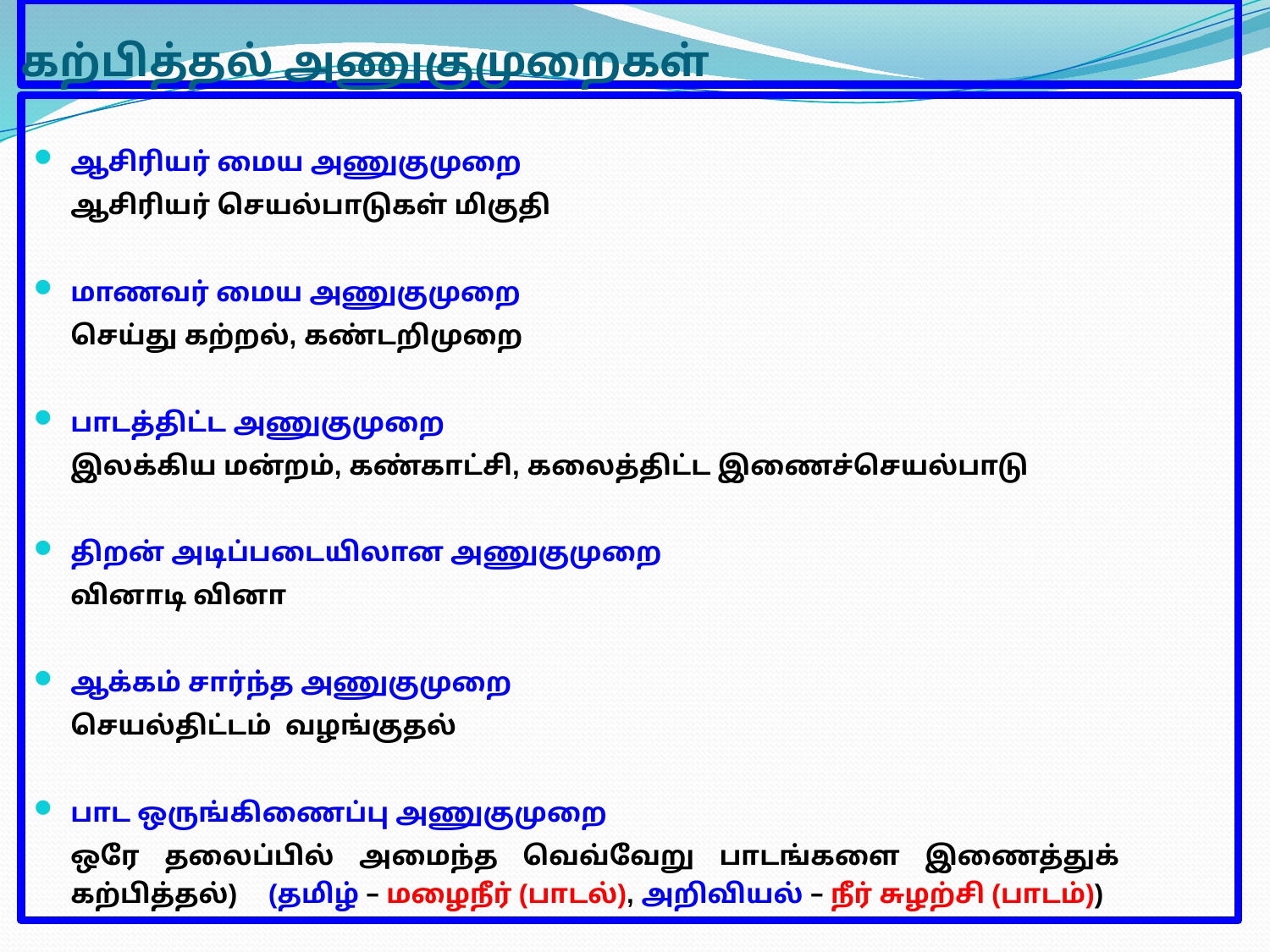

# கற்பித்தல் அணுகுமுறைகள்

ஆசிரியர் மைய அணுகுமுறை
				ஆசிரியர் செயல்பாடுகள் மிகுதி

மாணவர் மைய அணுகுமுறை
				செய்து கற்றல், கண்டறிமுறை

பாடத்திட்ட அணுகுமுறை
				இலக்கிய மன்றம், கண்காட்சி, கலைத்திட்ட இணைச்செயல்பாடு

திறன் அடிப்படையிலான அணுகுமுறை
				வினாடி வினா

ஆக்கம் சார்ந்த அணுகுமுறை
				செயல்திட்டம்  வழங்குதல்

பாட ஒருங்கிணைப்பு அணுகுமுறை
				ஒரே தலைப்பில் அமைந்த வெவ்வேறு பாடங்களை இணைத்துக் 				கற்பித்தல்) 	 (தமிழ் – மழைநீர் (பாடல்), அறிவியல் – நீர் சுழற்சி (பாடம்))